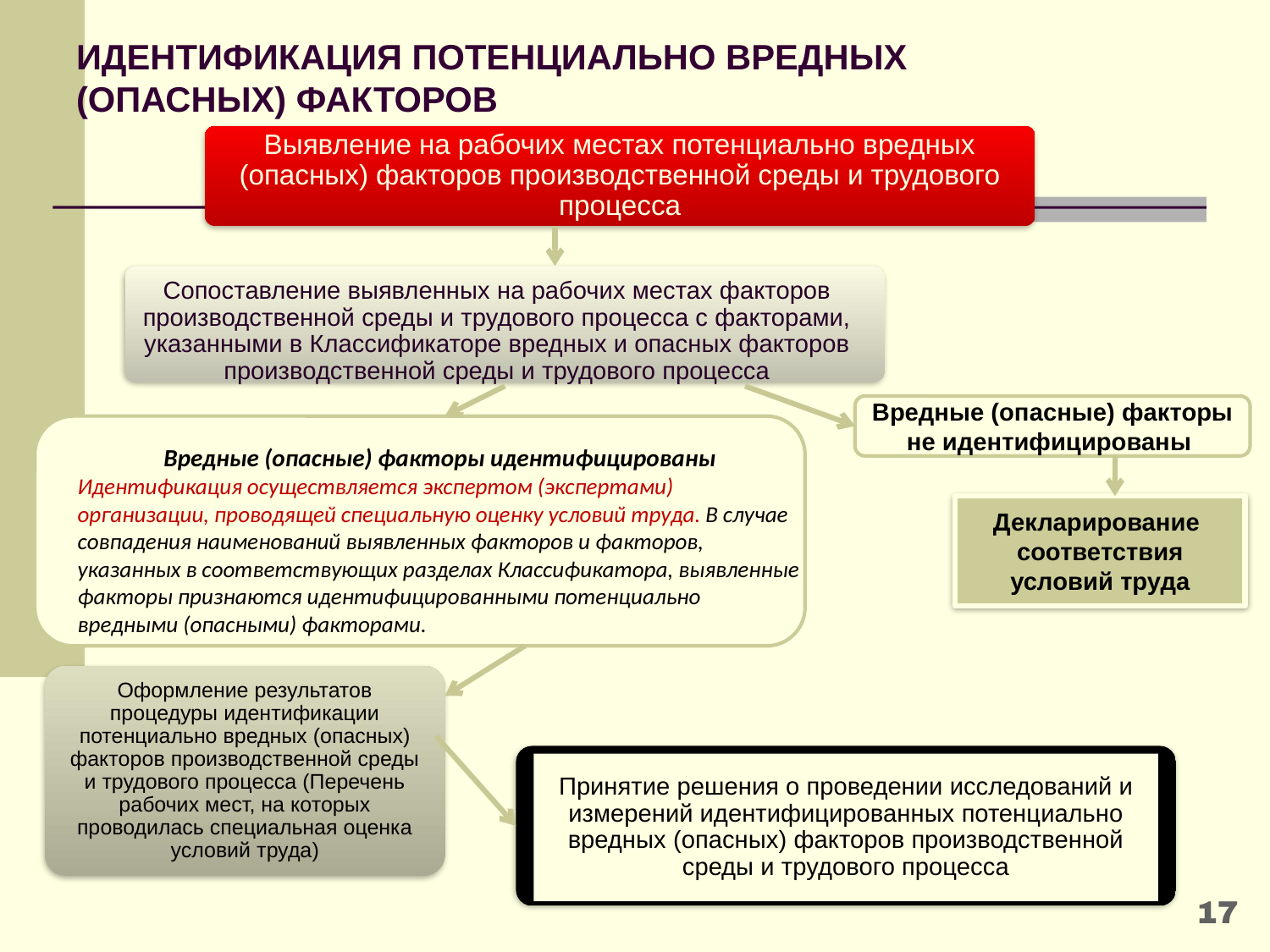

# ИДЕНТИФИКАЦИЯ ПОТЕНЦИАЛЬНО ВРЕДНЫХ (ОПАСНЫХ) ФАКТОРОВ

Выявление на рабочих местах потенциально вредных (опасных) факторов производственной среды и трудового процесса

Сопоставление выявленных на рабочих местах факторов производственной среды и трудового процесса с факторами, указанными в Классификаторе вредных и опасных факторов производственной среды и трудового процесса
Вредные (опасные) факторы не идентифицированы

Вредные (опасные) факторы идентифицированы
Идентификация осуществляется экспертом (экспертами) организации, проводящей специальную оценку условий труда. В случае совпадения наименований выявленных факторов и факторов, указанных в соответствующих разделах Классификатора, выявленные факторы признаются идентифицированными потенциально вредными (опасными) факторами.

Декларирование  соответствия условий труда

Оформление результатов процедуры идентификации потенциально вредных (опасных) факторов производственной среды и трудового процесса (Перечень рабочих мест, на которых проводилась специальная оценка условий труда)

Принятие решения о проведении исследований и измерений идентифицированных потенциально вредных (опасных) факторов производственной среды и трудового процесса
17